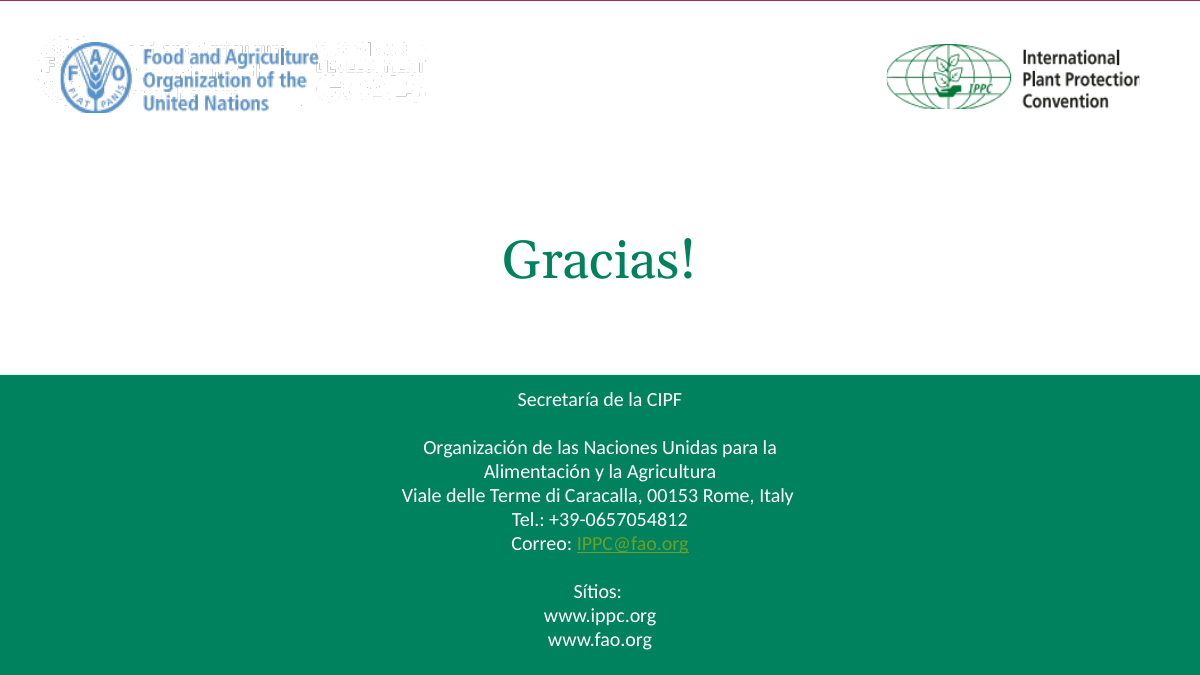

# Gracias!
Secretaría de la CIPF

Organización de las Naciones Unidas para la Alimentación y la Agricultura
Viale delle Terme di Caracalla, 00153 Rome, Italy
Tel.: +39-0657054812
Correo: IPPC@fao.org

Sítios:
www.ippc.org
www.fao.org